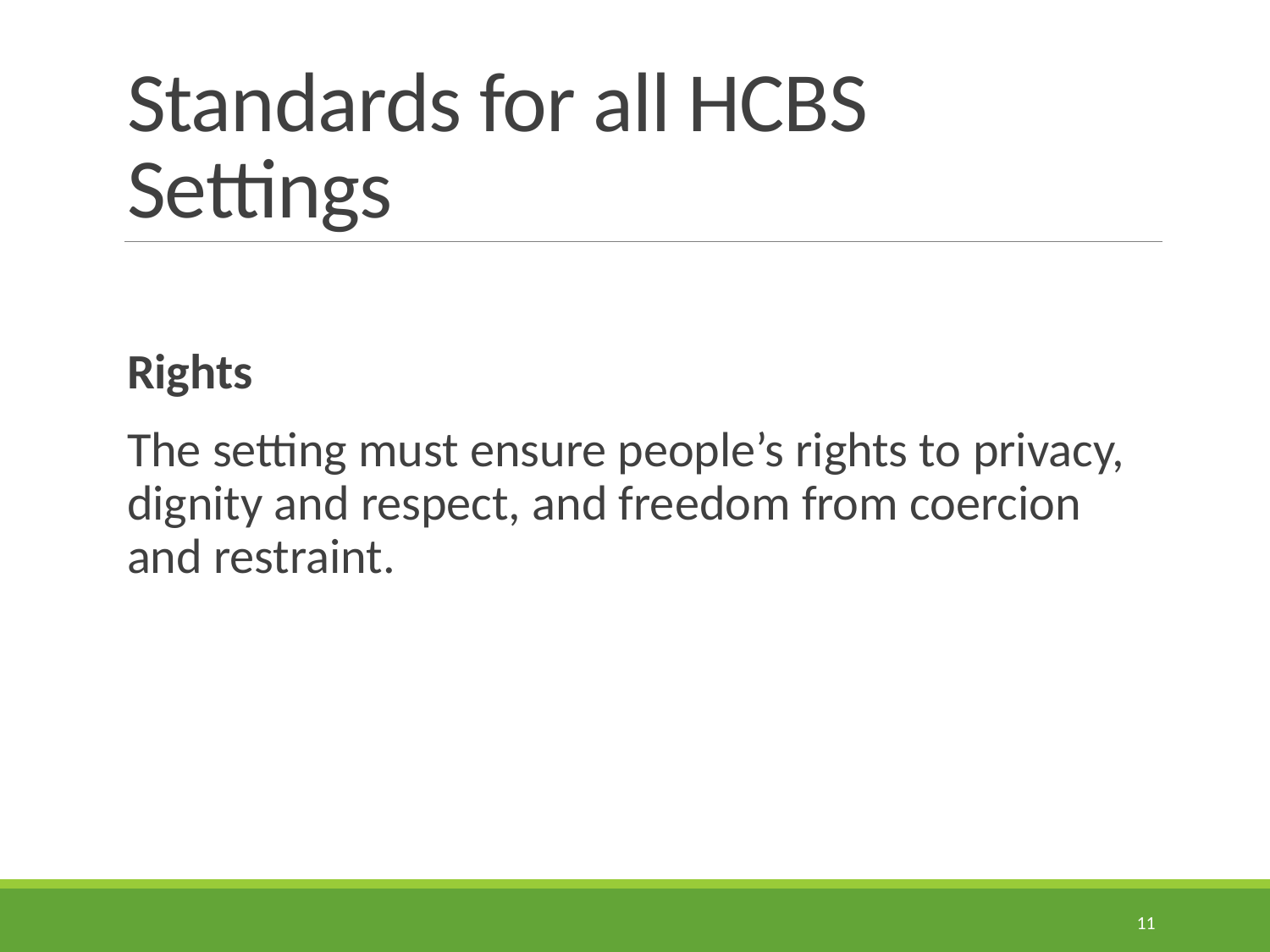

# Standards for all HCBS Settings

Rights
The setting must ensure people’s rights to privacy, dignity and respect, and freedom from coercion and restraint.

11